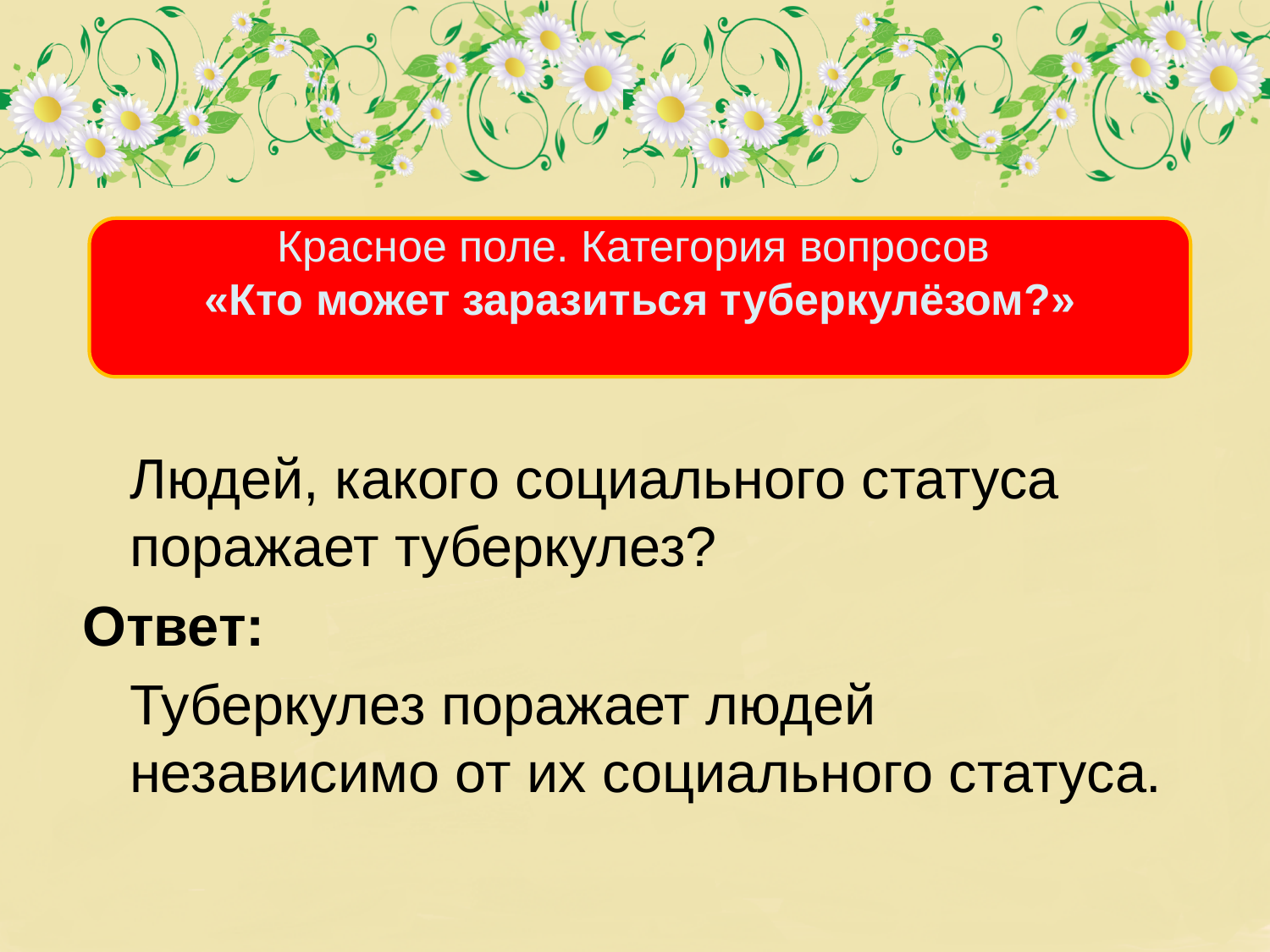

Красное поле. Категория вопросов
«Кто может заразиться туберкулёзом?»

	Людей, какого социального статуса поражает туберкулез?
Ответ:
	Туберкулез поражает людей независимо от их социального статуса.